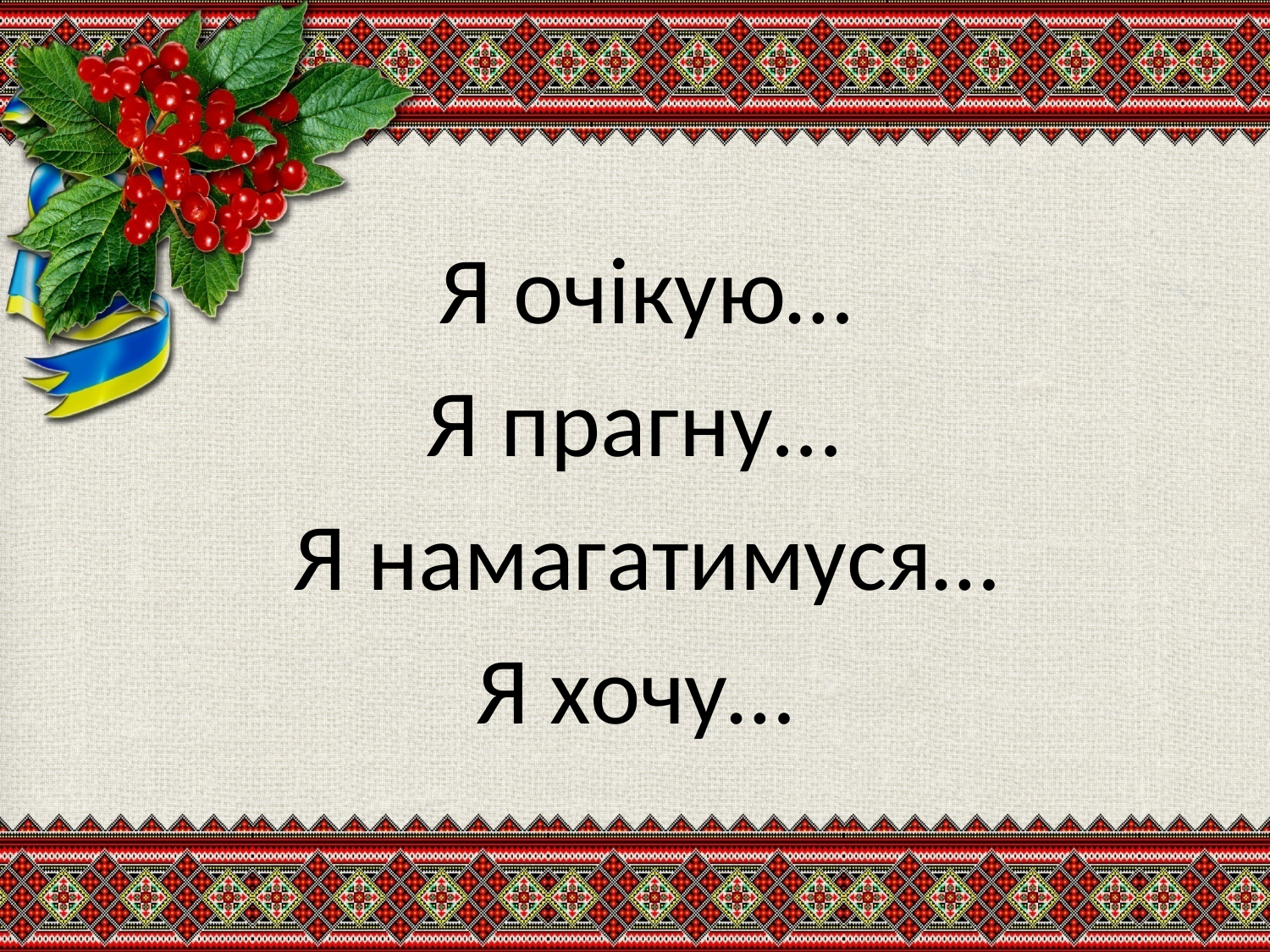

Я очікую…
Я прагну...
 Я намагатимуся…
Я хочу…